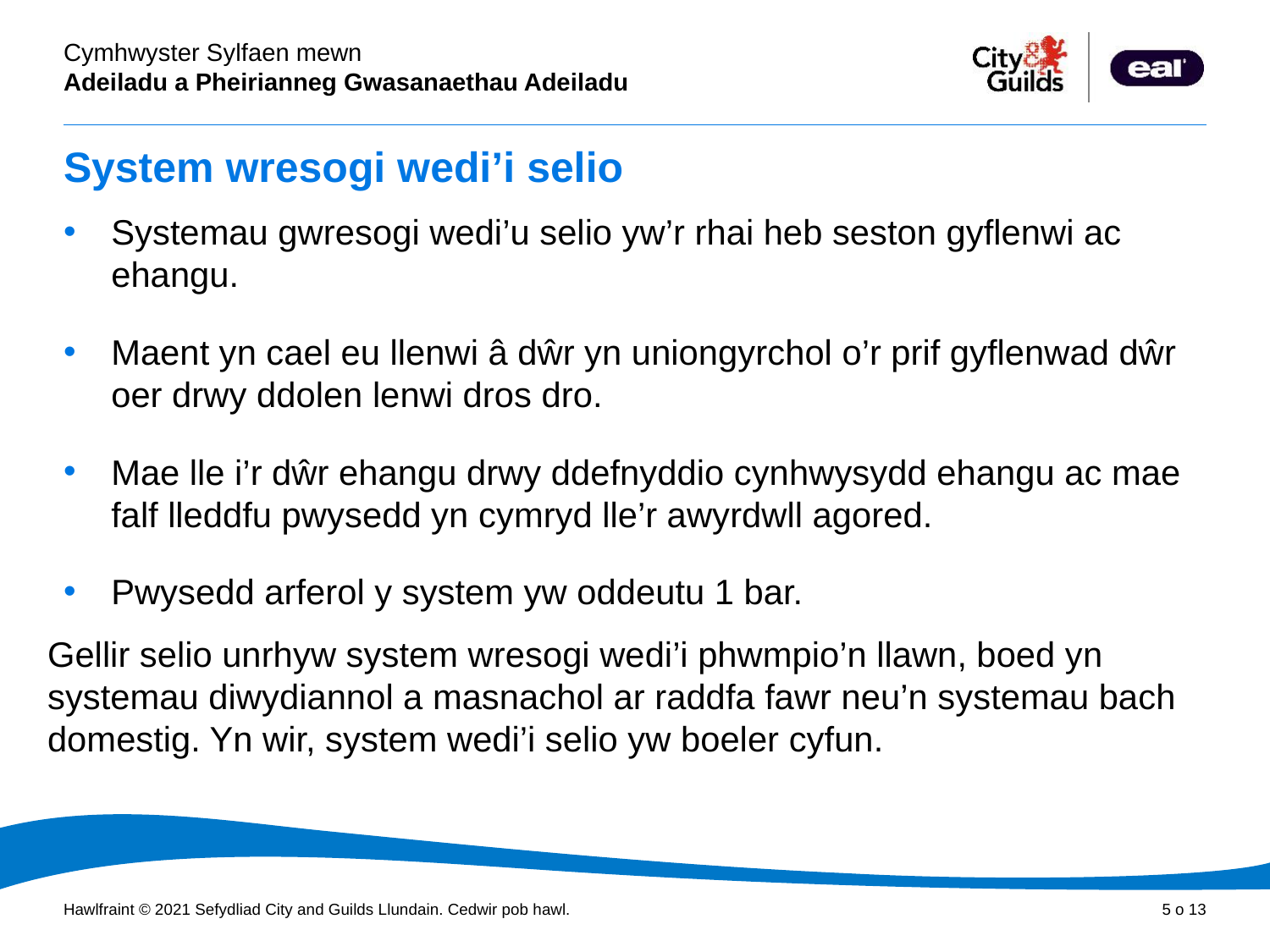

# System wresogi wedi’i selio
Systemau gwresogi wedi’u selio yw’r rhai heb seston gyflenwi ac ehangu.
Maent yn cael eu llenwi â dŵr yn uniongyrchol o’r prif gyflenwad dŵr oer drwy ddolen lenwi dros dro.
Mae lle i’r dŵr ehangu drwy ddefnyddio cynhwysydd ehangu ac mae falf lleddfu pwysedd yn cymryd lle’r awyrdwll agored.
Pwysedd arferol y system yw oddeutu 1 bar.

Gellir selio unrhyw system wresogi wedi’i phwmpio’n llawn, boed yn systemau diwydiannol a masnachol ar raddfa fawr neu’n systemau bach domestig. Yn wir, system wedi’i selio yw boeler cyfun.